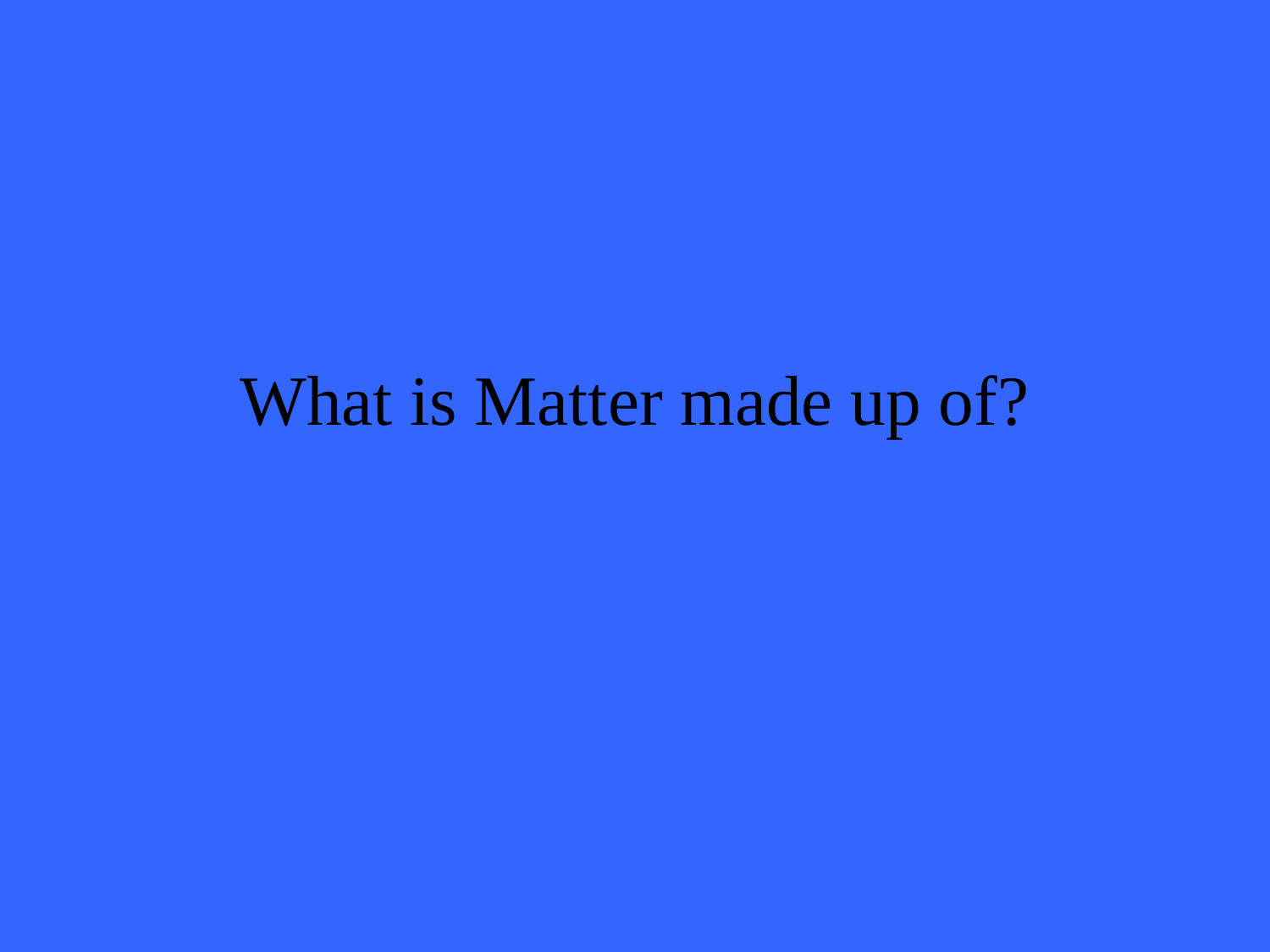

# What is Matter made up of?